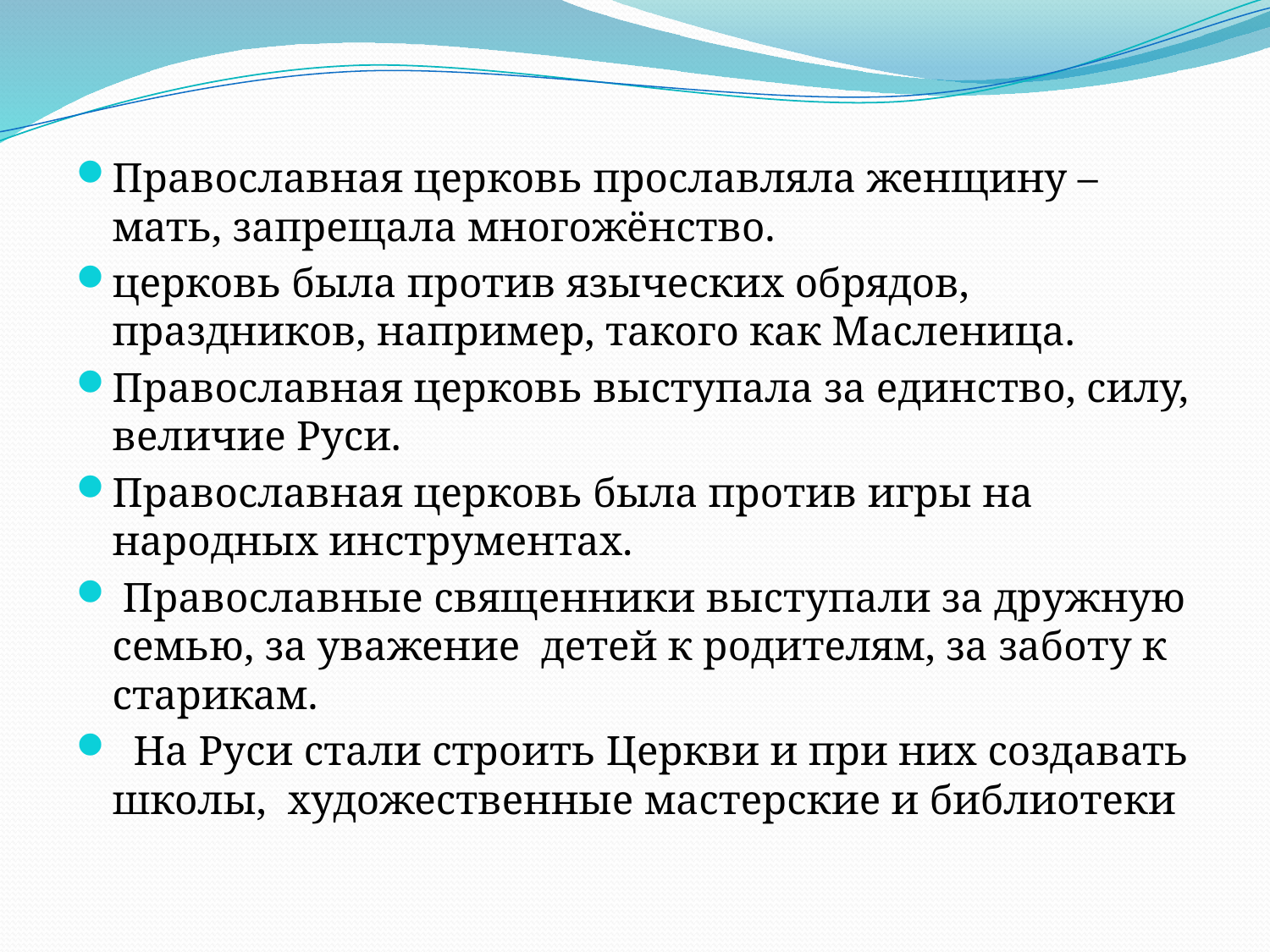

#
Православная церковь прославляла женщину – мать, запрещала многожёнство.
церковь была против языческих обрядов, праздников, например, такого как Масленица.
Православная церковь выступала за единство, силу, величие Руси.
Православная церковь была против игры на народных инструментах.
 Православные священники выступали за дружную семью, за уважение  детей к родителям, за заботу к старикам.
  На Руси стали строить Церкви и при них создавать школы,  художественные мастерские и библиотеки